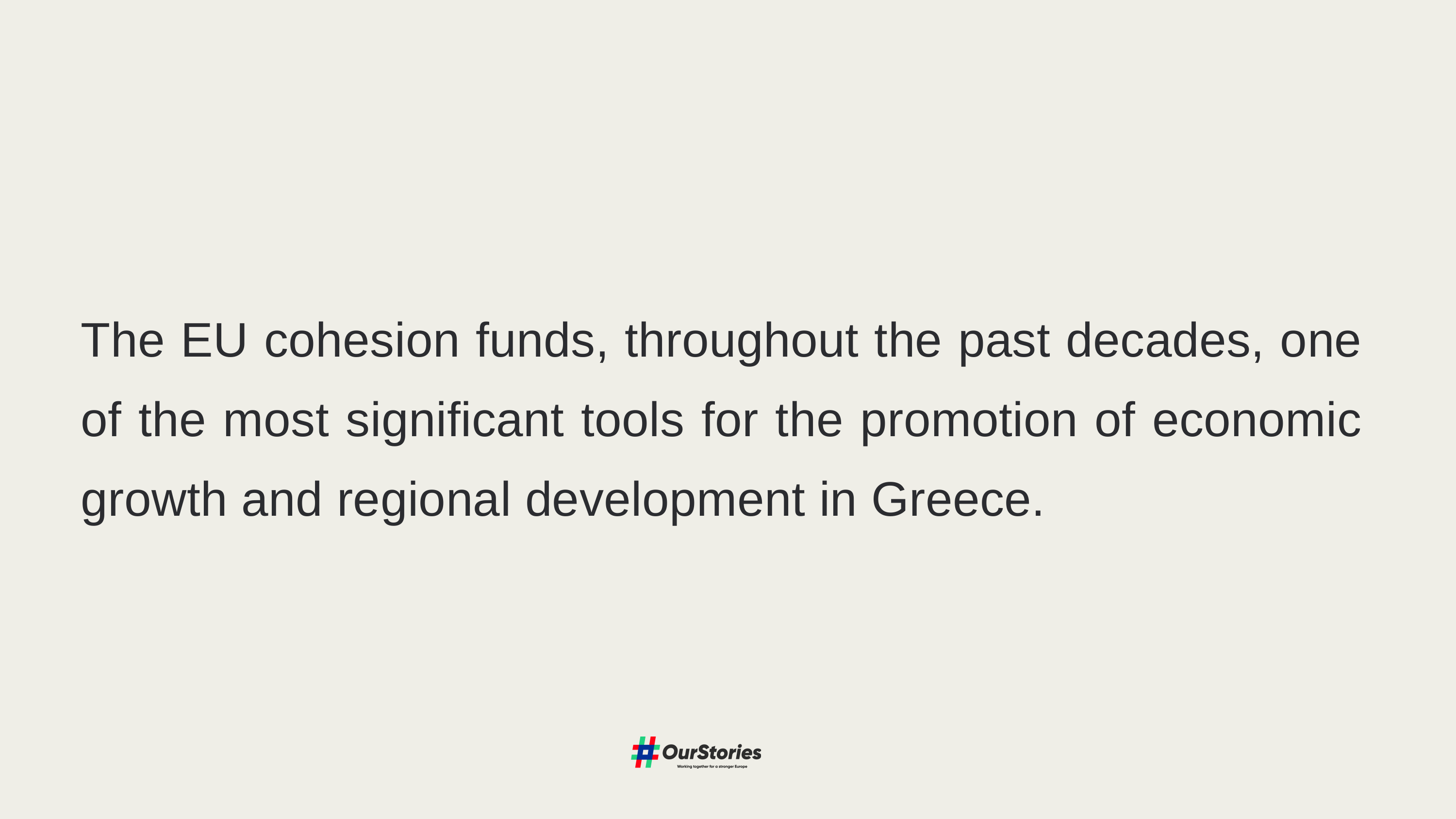

The EU cohesion funds, throughout the past decades, one of the most significant tools for the promotion of economic growth and regional development in Greece.